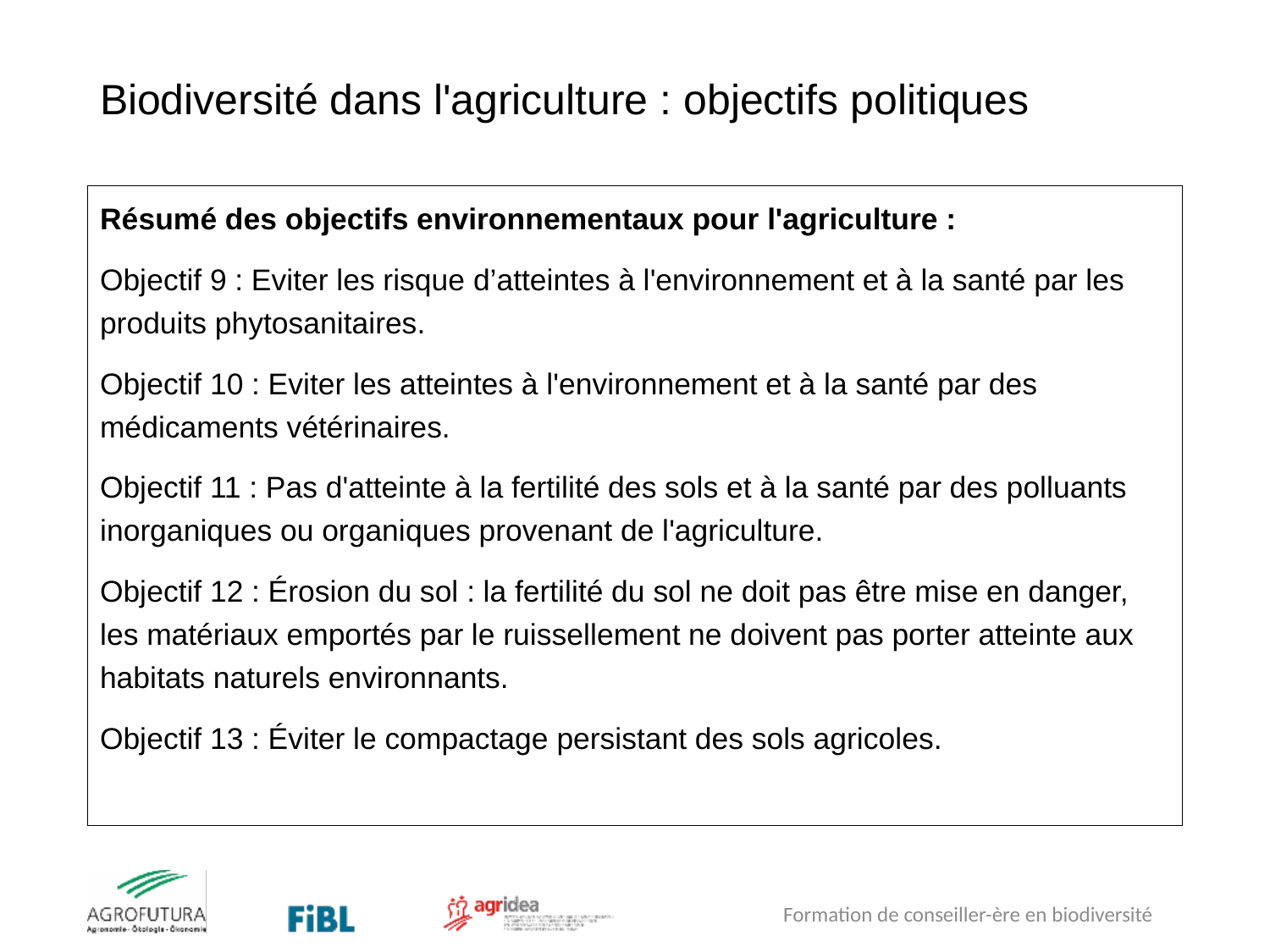

# Biodiversité dans l'agriculture : objectifs politiques
Résumé des objectifs environnementaux pour l'agriculture :
Objectif 9 : Eviter les risque d’atteintes à l'environnement et à la santé par les produits phytosanitaires.
Objectif 10 : Eviter les atteintes à l'environnement et à la santé par des médicaments vétérinaires.
Objectif 11 : Pas d'atteinte à la fertilité des sols et à la santé par des polluants inorganiques ou organiques provenant de l'agriculture.
Objectif 12 : Érosion du sol : la fertilité du sol ne doit pas être mise en danger, les matériaux emportés par le ruissellement ne doivent pas porter atteinte aux habitats naturels environnants.
Objectif 13 : Éviter le compactage persistant des sols agricoles.
Formation de conseiller-ère en biodiversité